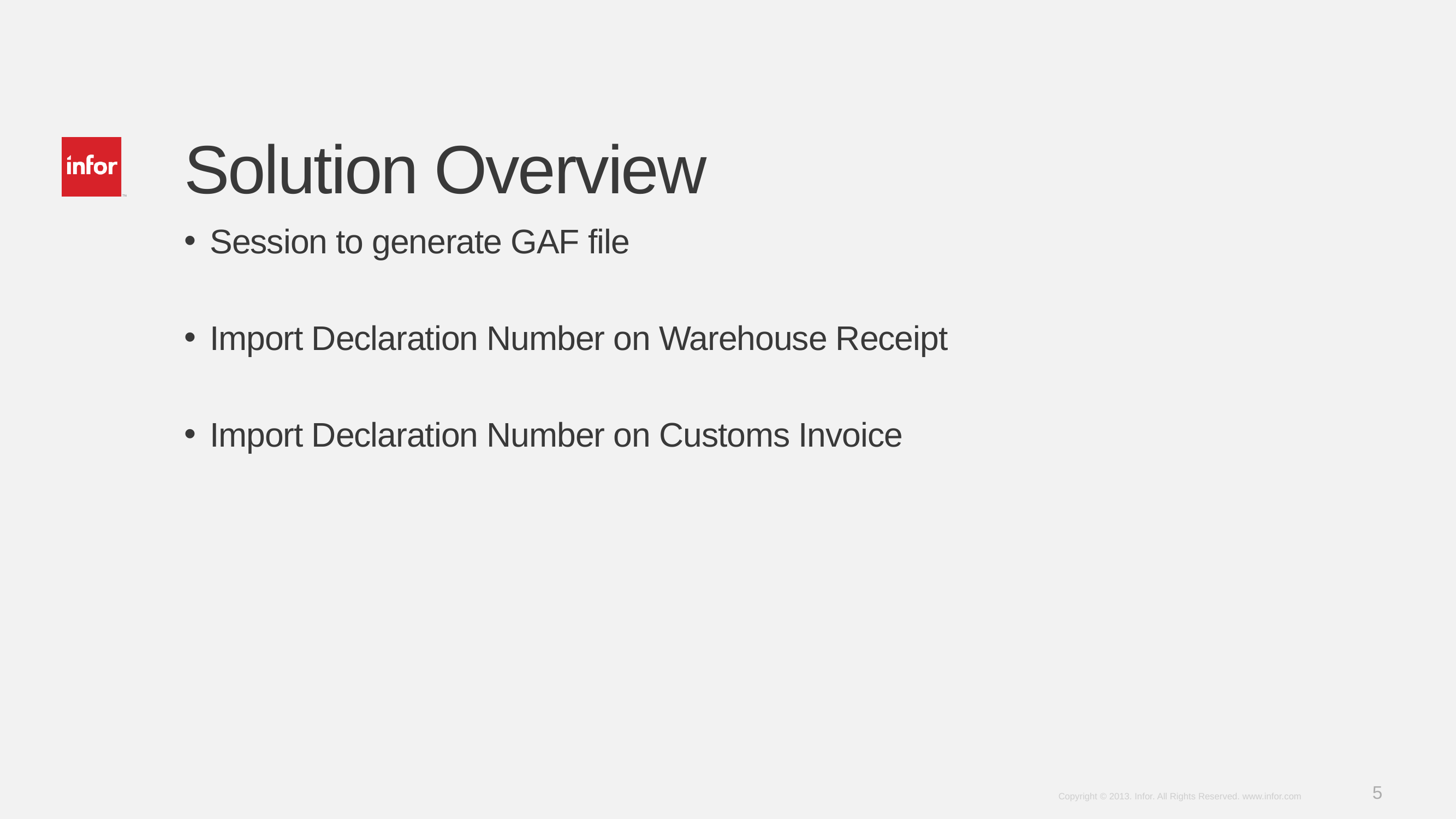

# Solution Overview
Session to generate GAF file

Import Declaration Number on Warehouse Receipt

Import Declaration Number on Customs Invoice